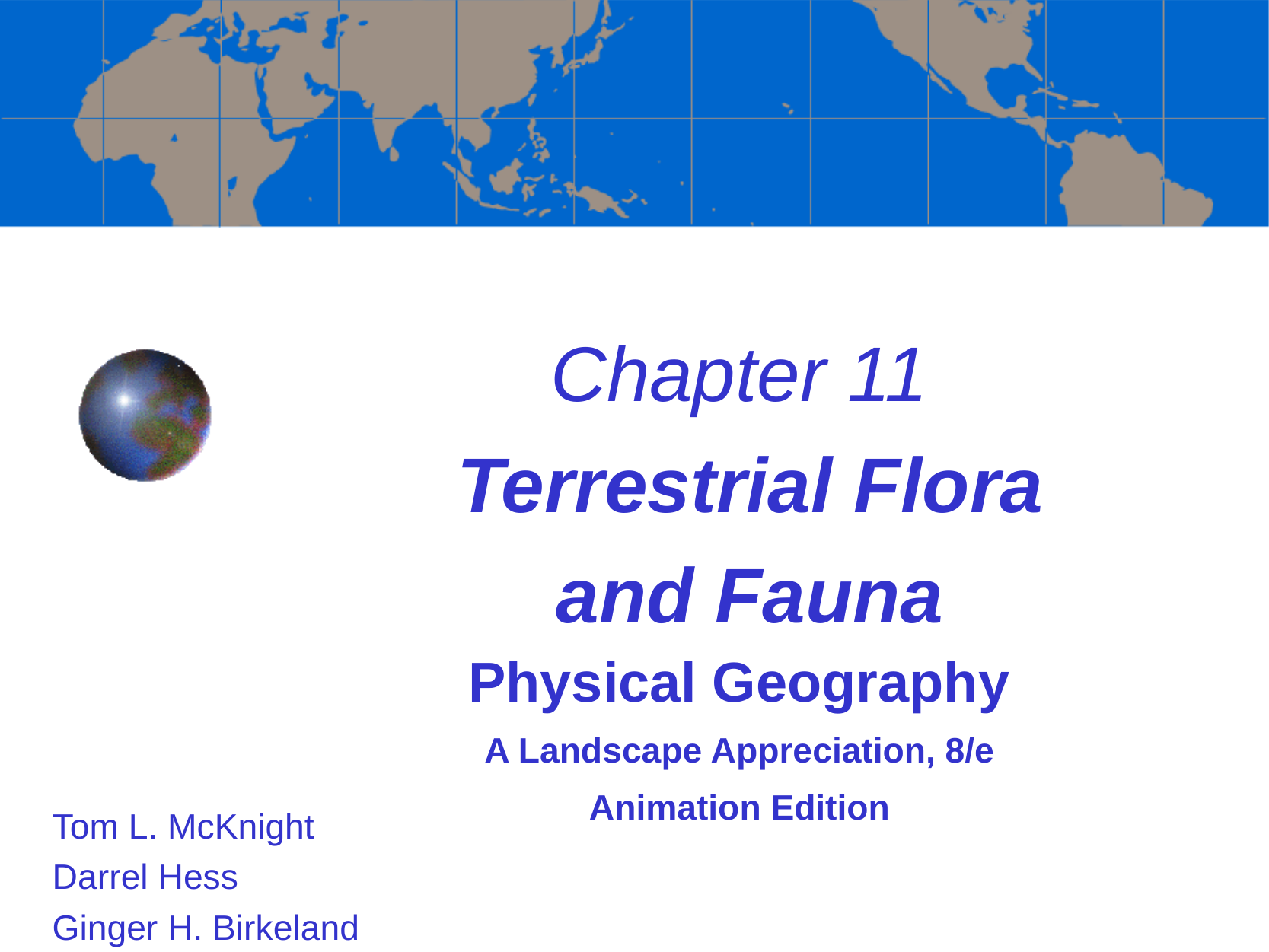

# Chapter 11 Terrestrial Flora and Fauna
Physical Geography
A Landscape Appreciation, 8/e
Animation Edition

Tom L. McKnight
Darrel Hess
Ginger H. Birkeland